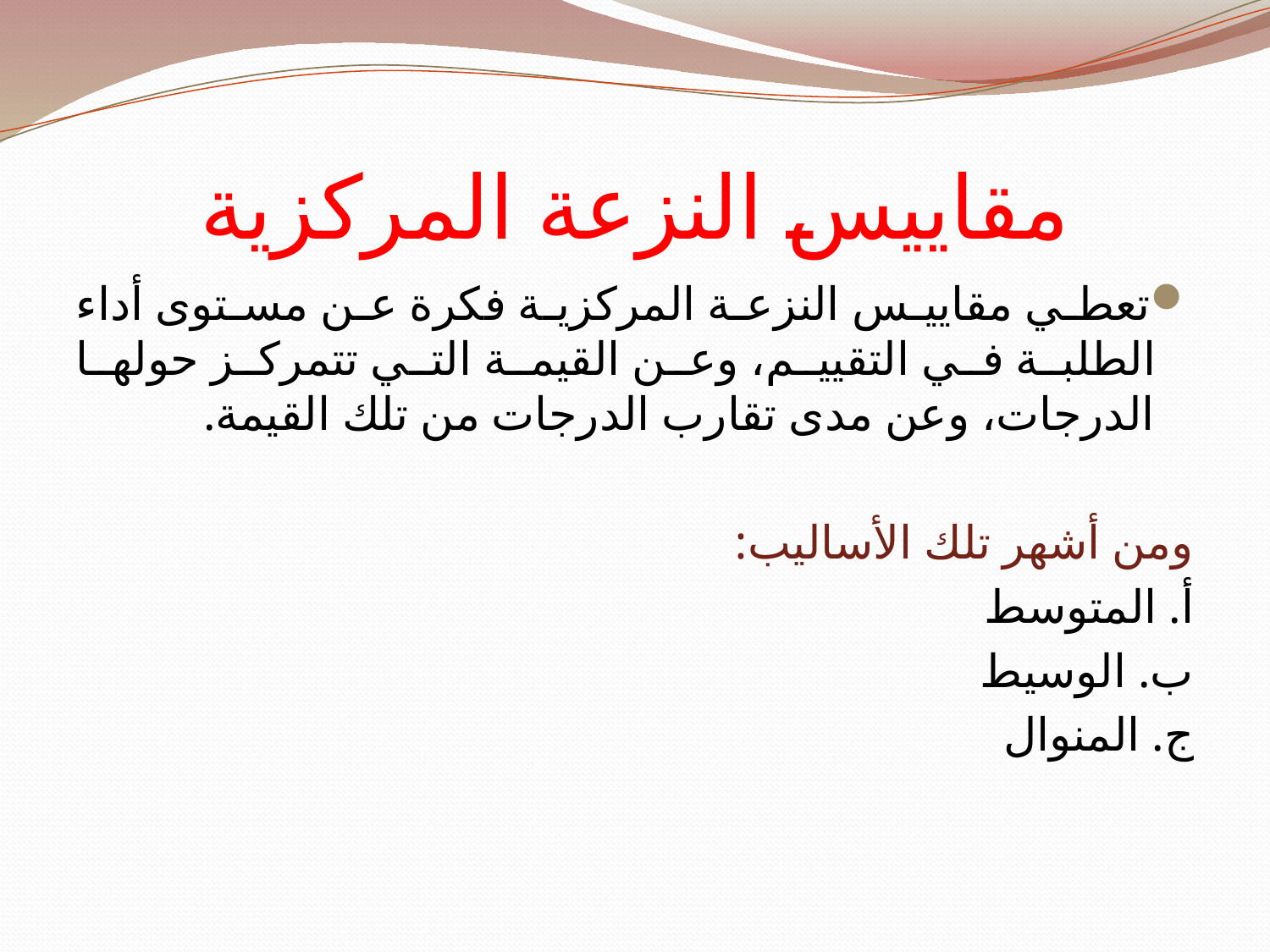

# مقاييس النزعة المركزية
تعطي مقاييس النزعة المركزية فكرة عن مستوى أداء الطلبة في التقييم، وعن القيمة التي تتمركز حولها الدرجات، وعن مدى تقارب الدرجات من تلك القيمة.

ومن أشهر تلك الأساليب:
أ. المتوسط
ب. الوسيط
ج. المنوال